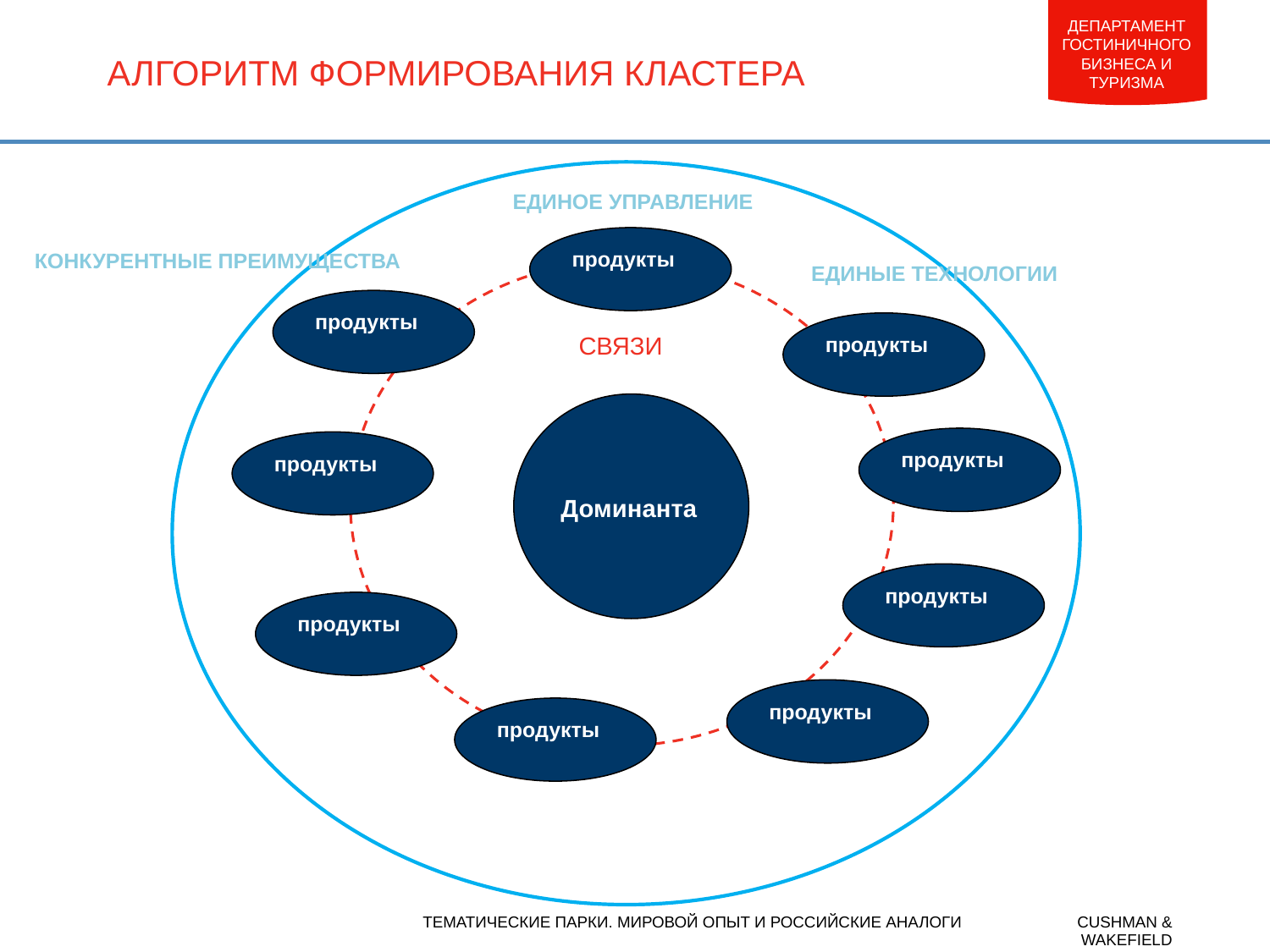

АЛГОРИТМ ФОРМИРОВАНИЯ КЛАСТЕРА

ЕДИНОЕ УПРАВЛЕНИЕ
продукты
КОНКУРЕНТНЫЕ ПРЕИМУЩЕСТВА
ЕДИНЫЕ ТЕХНОЛОГИИ

продукты
продукты
СВЯЗИ

Доминанта
продукты
продукты
продукты
продукты
продукты
продукты